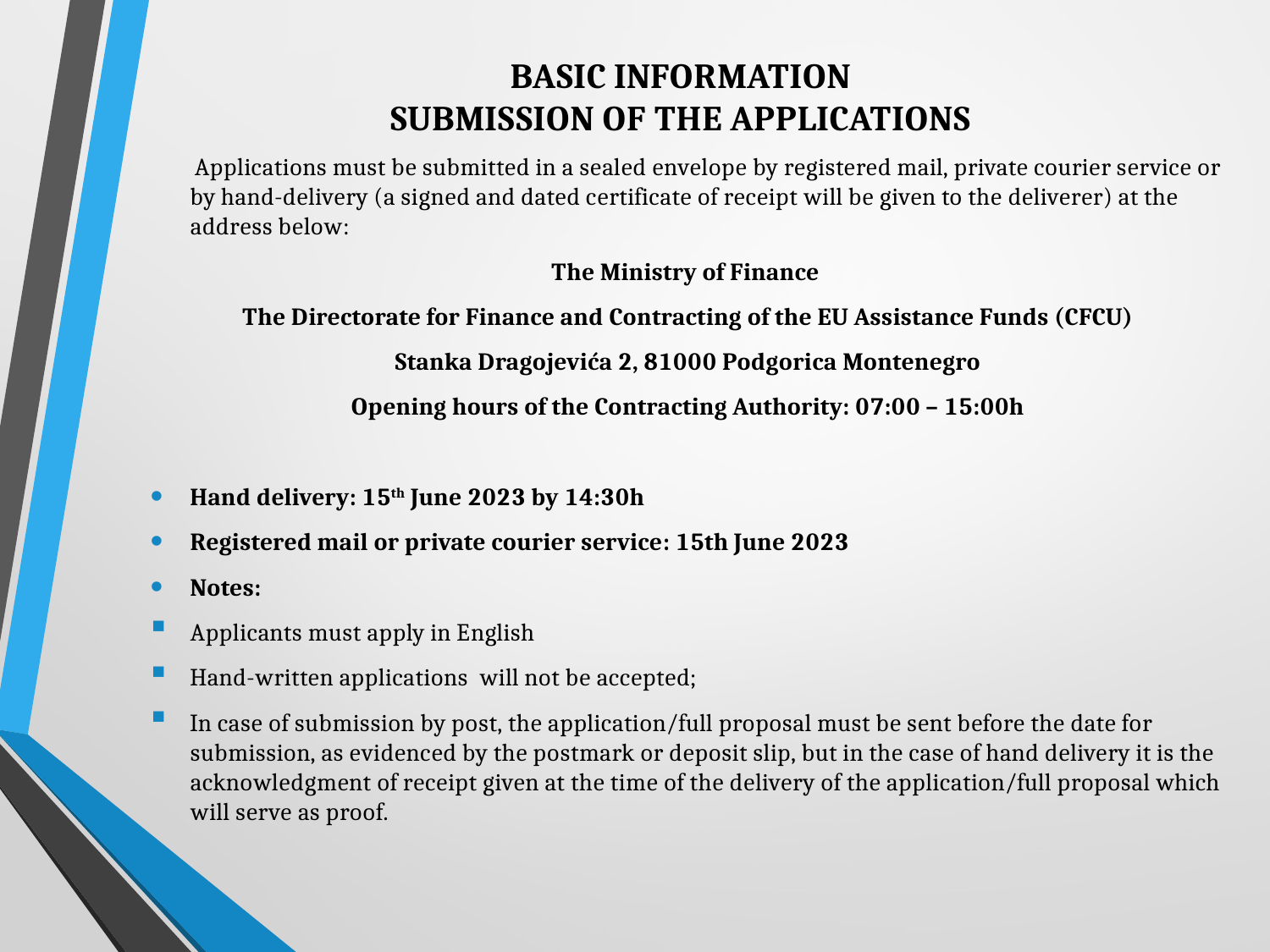

# BASIC INFORMATION SUBMISSION OF THE APPLICATIONS
        Applications must be submitted in a sealed envelope by registered mail, private courier service or by hand-delivery (a signed and dated certificate of receipt will be given to the deliverer) at the address below:
The Ministry of Finance
The Directorate for Finance and Contracting of the EU Assistance Funds (CFCU)
Stanka Dragojevića 2, 81000 Podgorica Montenegro
Opening hours of the Contracting Authority: 07:00 – 15:00h

Hand delivery: 15th June 2023 by 14:30h
Registered mail or private courier service: 15th June 2023
Notes:
Applicants must apply in English
Hand-written applications  will not be accepted;
In case of submission by post, the application/full proposal must be sent before the date for submission, as evidenced by the postmark or deposit slip, but in the case of hand delivery it is the acknowledgment of receipt given at the time of the delivery of the application/full proposal which will serve as proof.